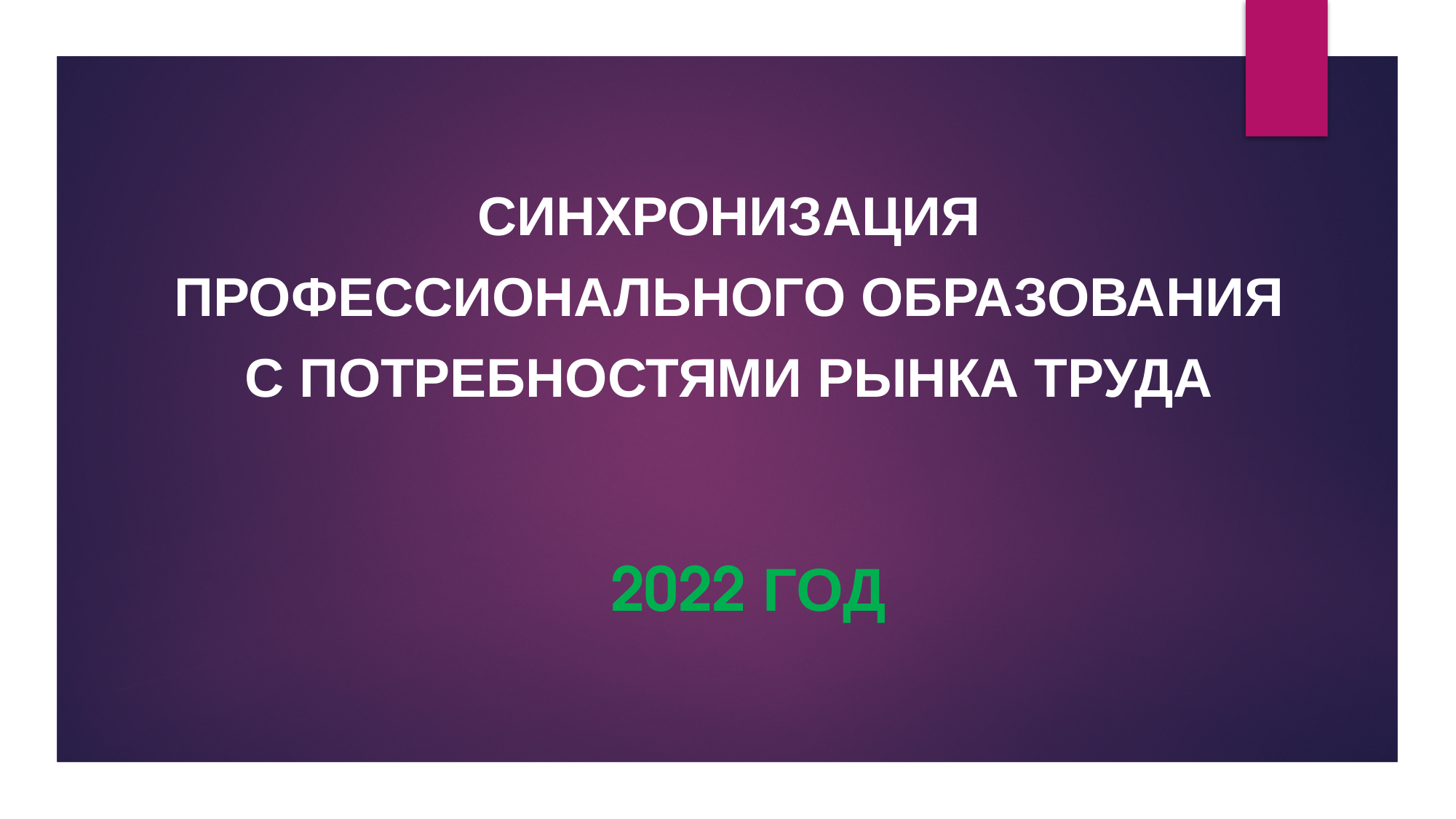

Синхронизация
 профессионального образования
с потребностями рынка труда

2022 год